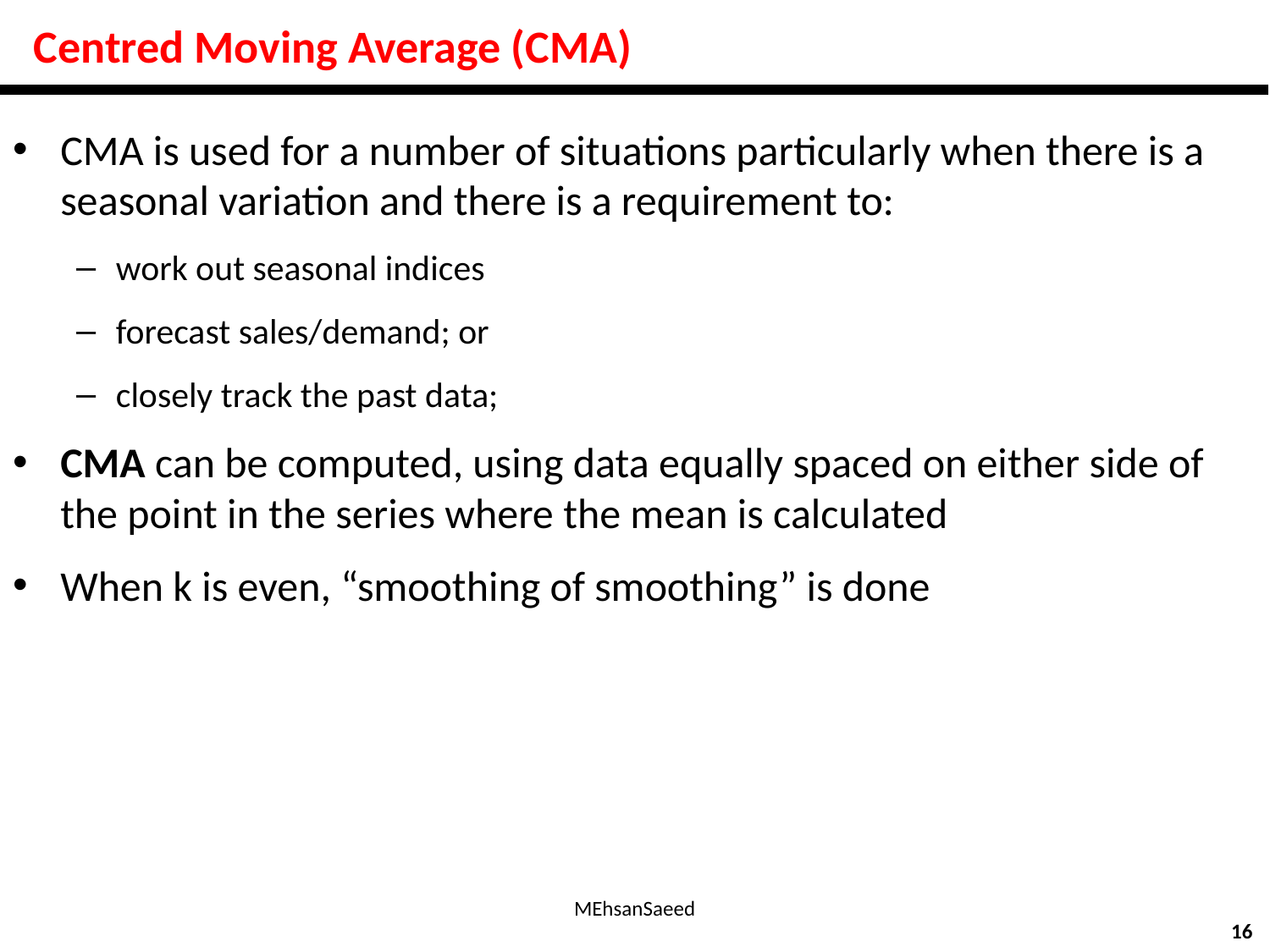

# Centred Moving Average (CMA)
CMA is used for a number of situations particularly when there is a seasonal variation and there is a requirement to:
work out seasonal indices
forecast sales/demand; or
closely track the past data;
CMA can be computed, using data equally spaced on either side of the point in the series where the mean is calculated
When k is even, “smoothing of smoothing” is done
MEhsanSaeed
16